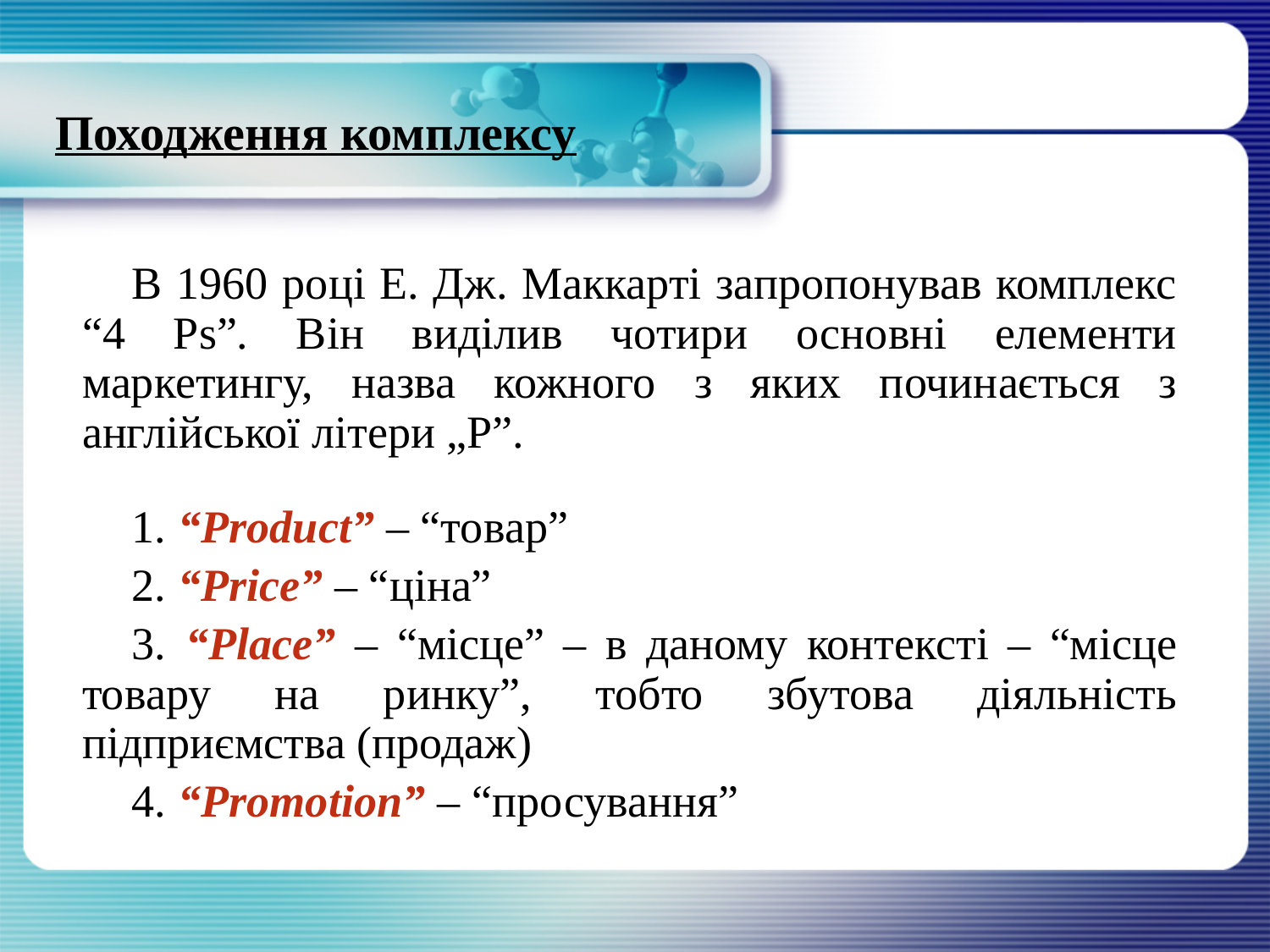

# Походження комплексу

В 1960 році Е. Дж. Маккарті запропонував комплекс “4 Рs”. Він виділив чотири основні елементи маркетингу, назва кожного з яких починається з англійської літери „Р”.

1. “Рroduct” – “товар”
2. “Price” – “ціна”
3. “Place” – “місце” – в даному контексті – “місце товару на ринку”, тобто збутова діяльність підприємства (продаж)
4. “Promotion” – “просування”